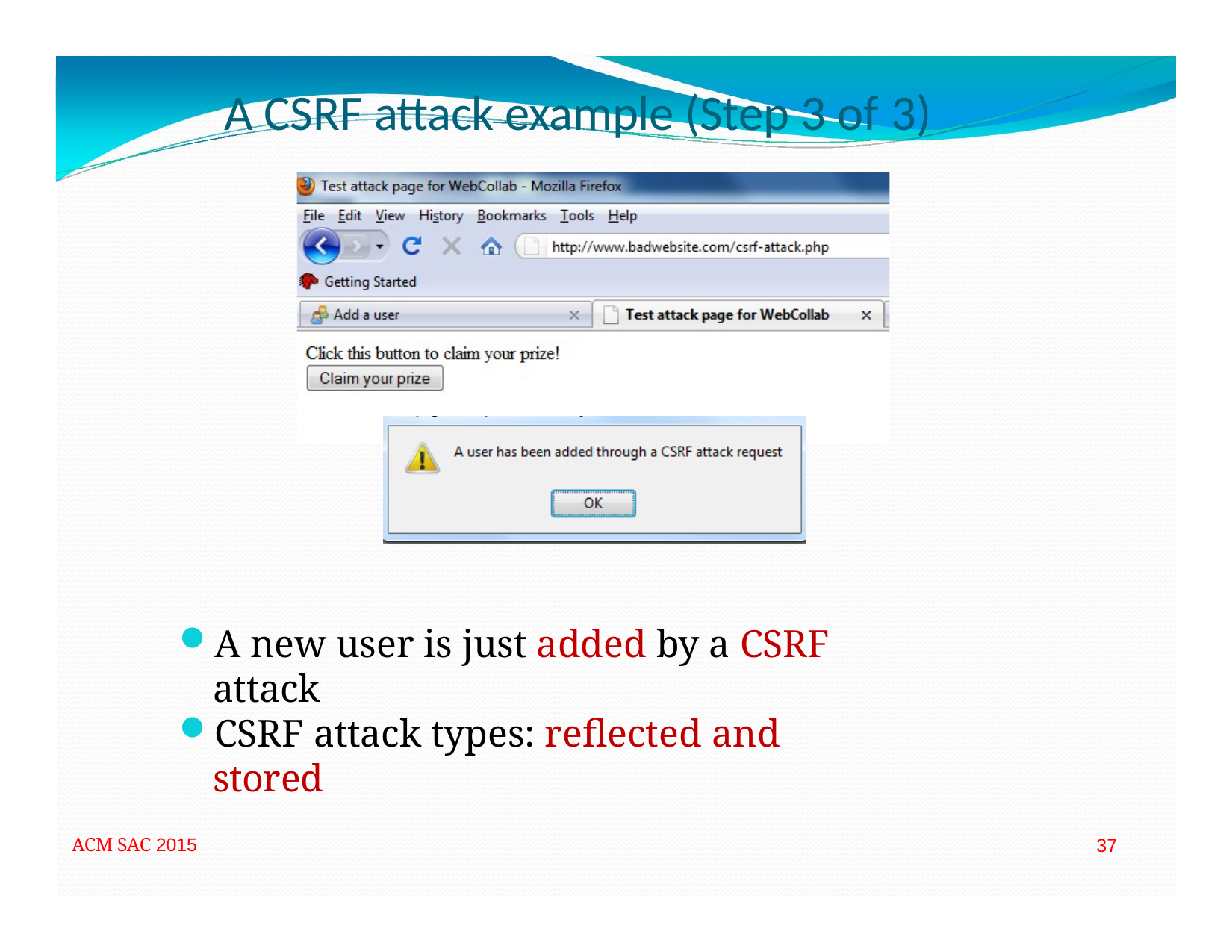

# A CSRF attack example (Step 3 of 3)

A new user is just added by a CSRF attack
CSRF attack types: reflected and stored
ACM SAC 2015
37